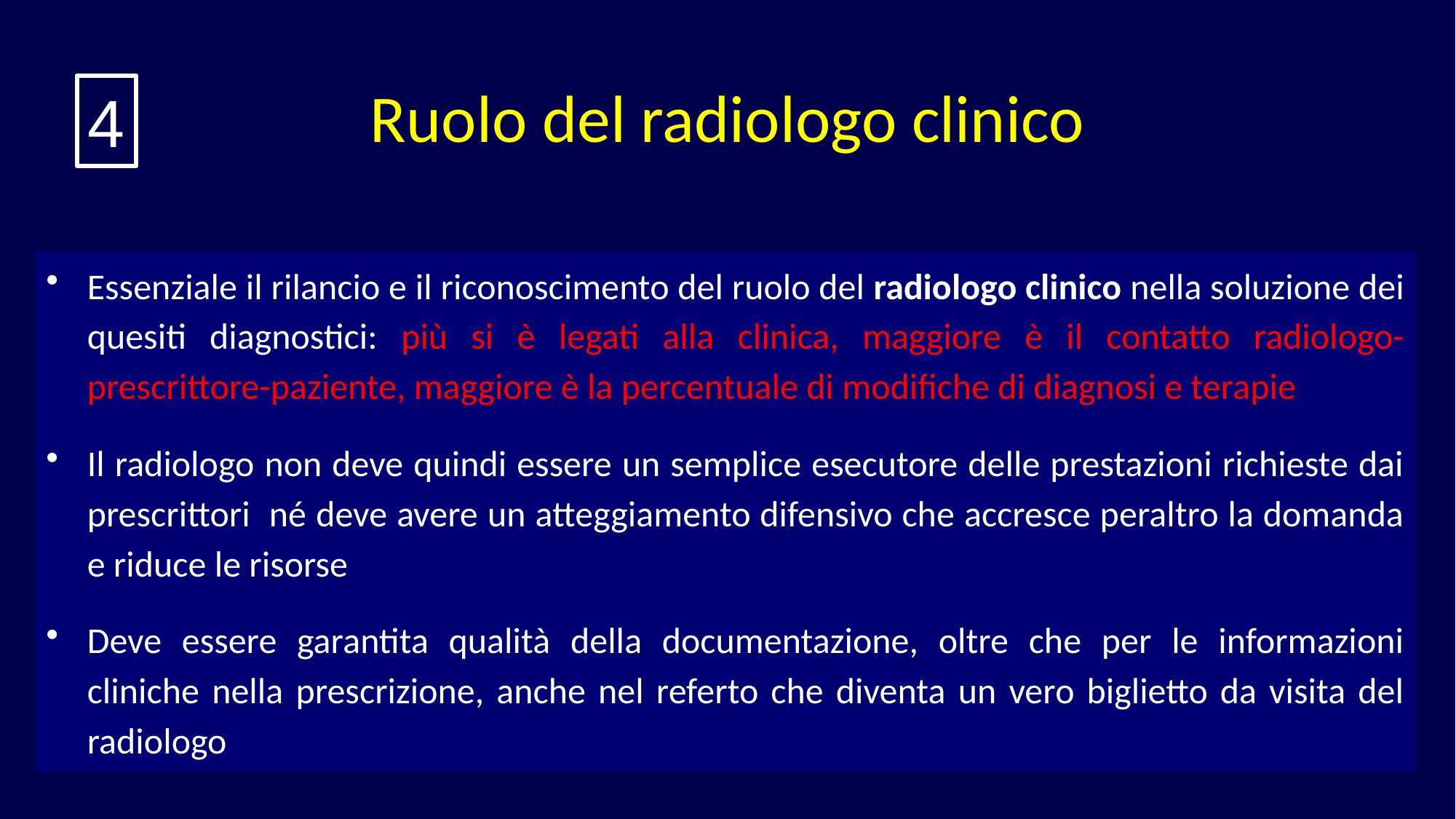

# Ruolo del radiologo clinico
4
Essenziale il rilancio e il riconoscimento del ruolo del radiologo clinico nella soluzione dei quesiti diagnostici: più si è legati alla clinica, maggiore è il contatto radiologo-prescrittore-paziente, maggiore è la percentuale di modifiche di diagnosi e terapie

Il radiologo non deve quindi essere un semplice esecutore delle prestazioni richieste dai prescrittori  né deve avere un atteggiamento difensivo che accresce peraltro la domanda e riduce le risorse

Deve essere garantita qualità della documentazione, oltre che per le informazioni cliniche nella prescrizione, anche nel referto che diventa un vero biglietto da visita del radiologo